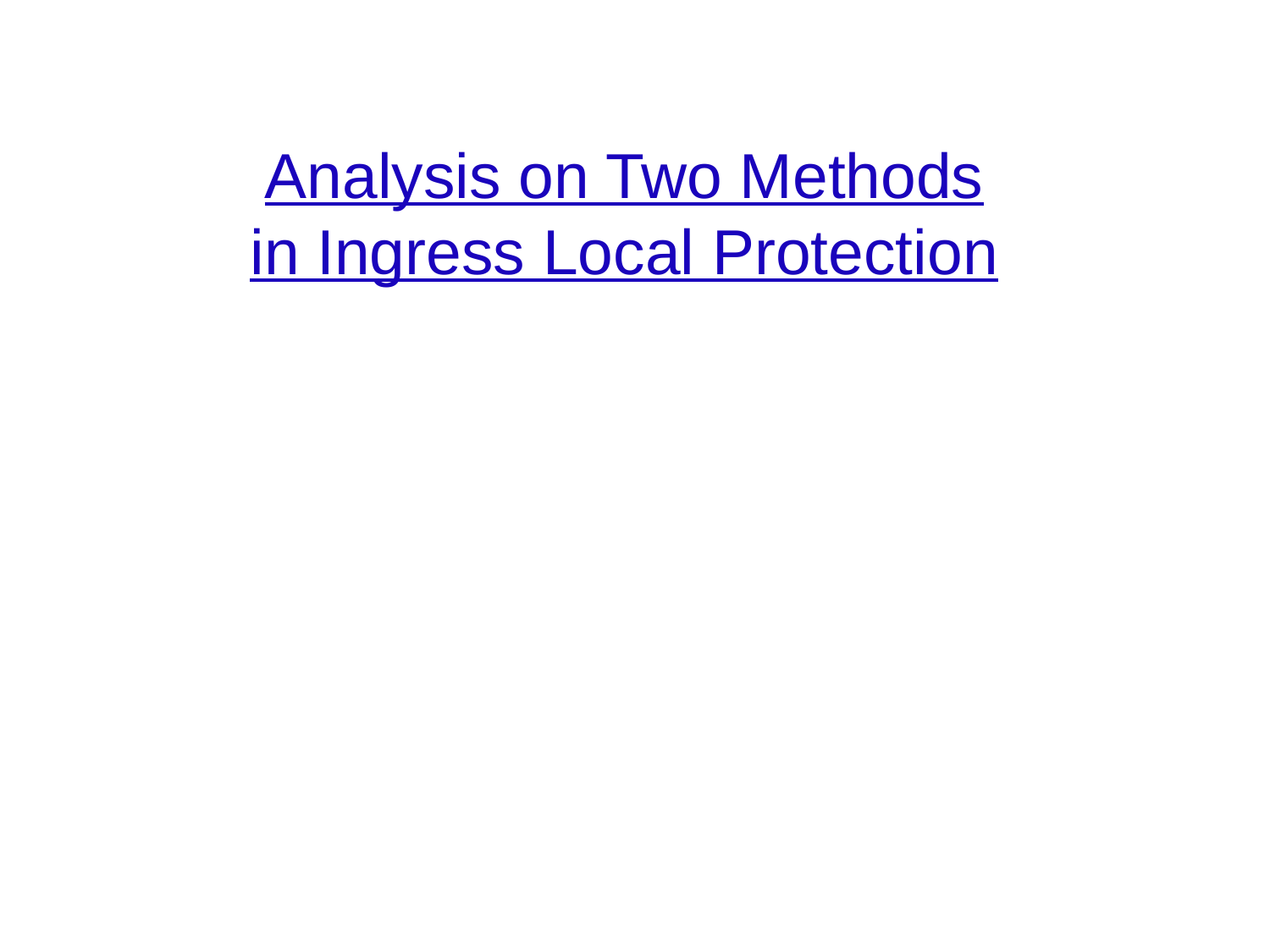

# Analysis on Two Methods in Ingress Local Protection